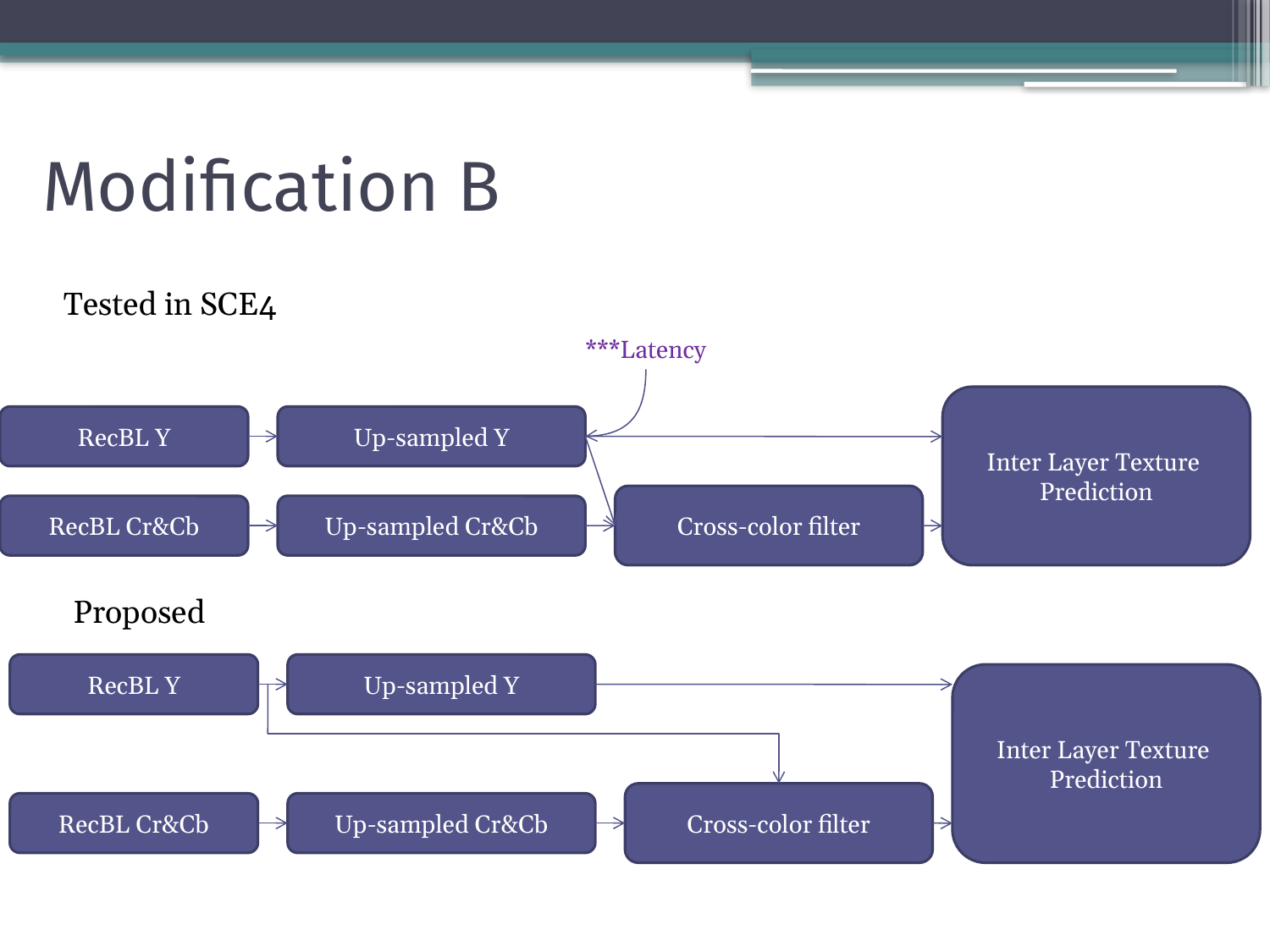

# Modification B
Tested in SCE4
***Latency
Inter Layer Texture
Prediction
RecBL Y
Up-sampled Y
Cross-color filter
RecBL Cr&Cb
Up-sampled Cr&Cb
Proposed
RecBL Y
Up-sampled Y
Inter Layer Texture
Prediction
Cross-color filter
RecBL Cr&Cb
Up-sampled Cr&Cb